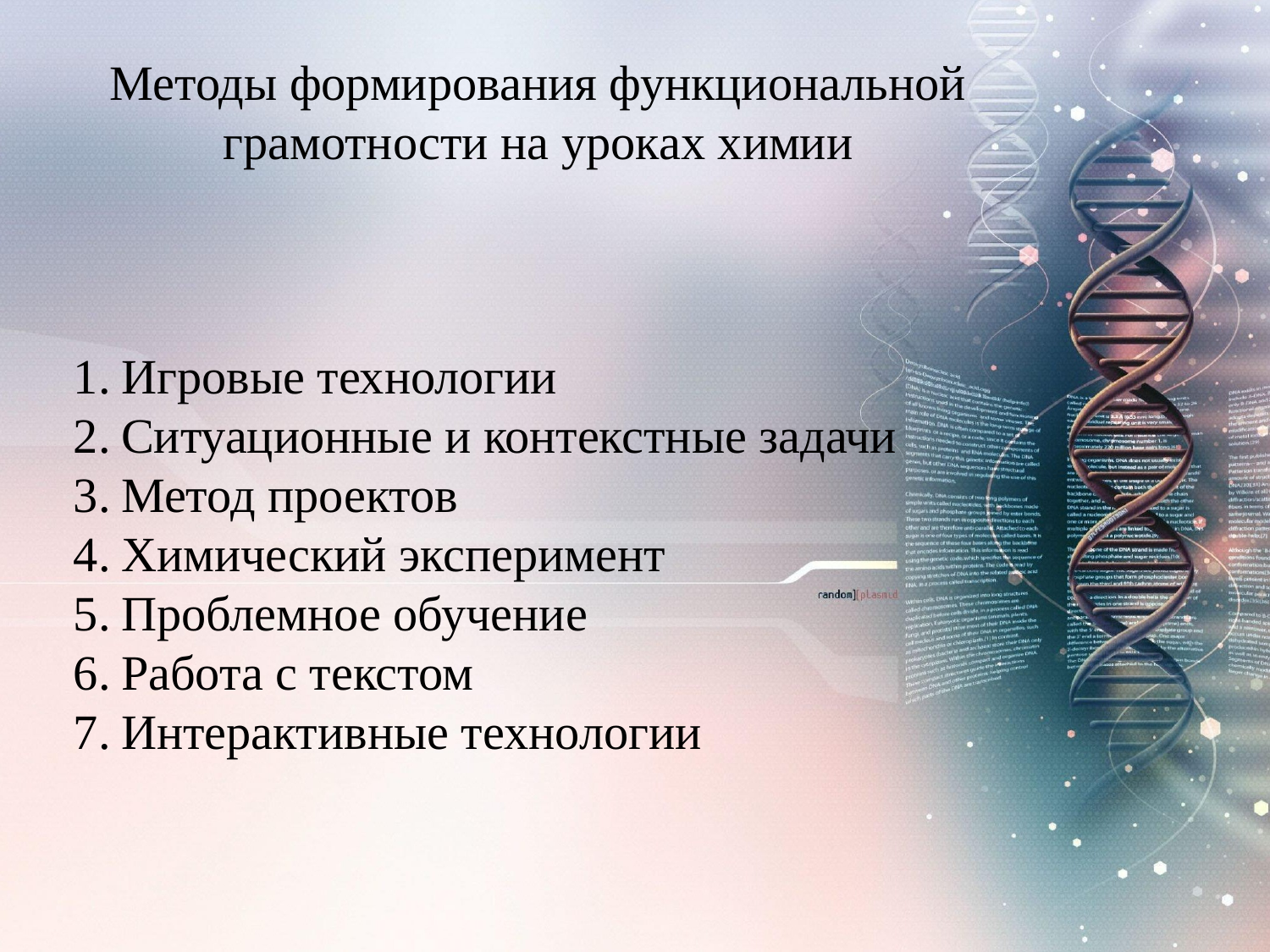

Методы формирования функциональной грамотности на уроках химии
Игровые технологии
Ситуационные и контекстные задачи
Метод проектов
Химический эксперимент
Проблемное обучение
Работа с текстом
Интерактивные технологии